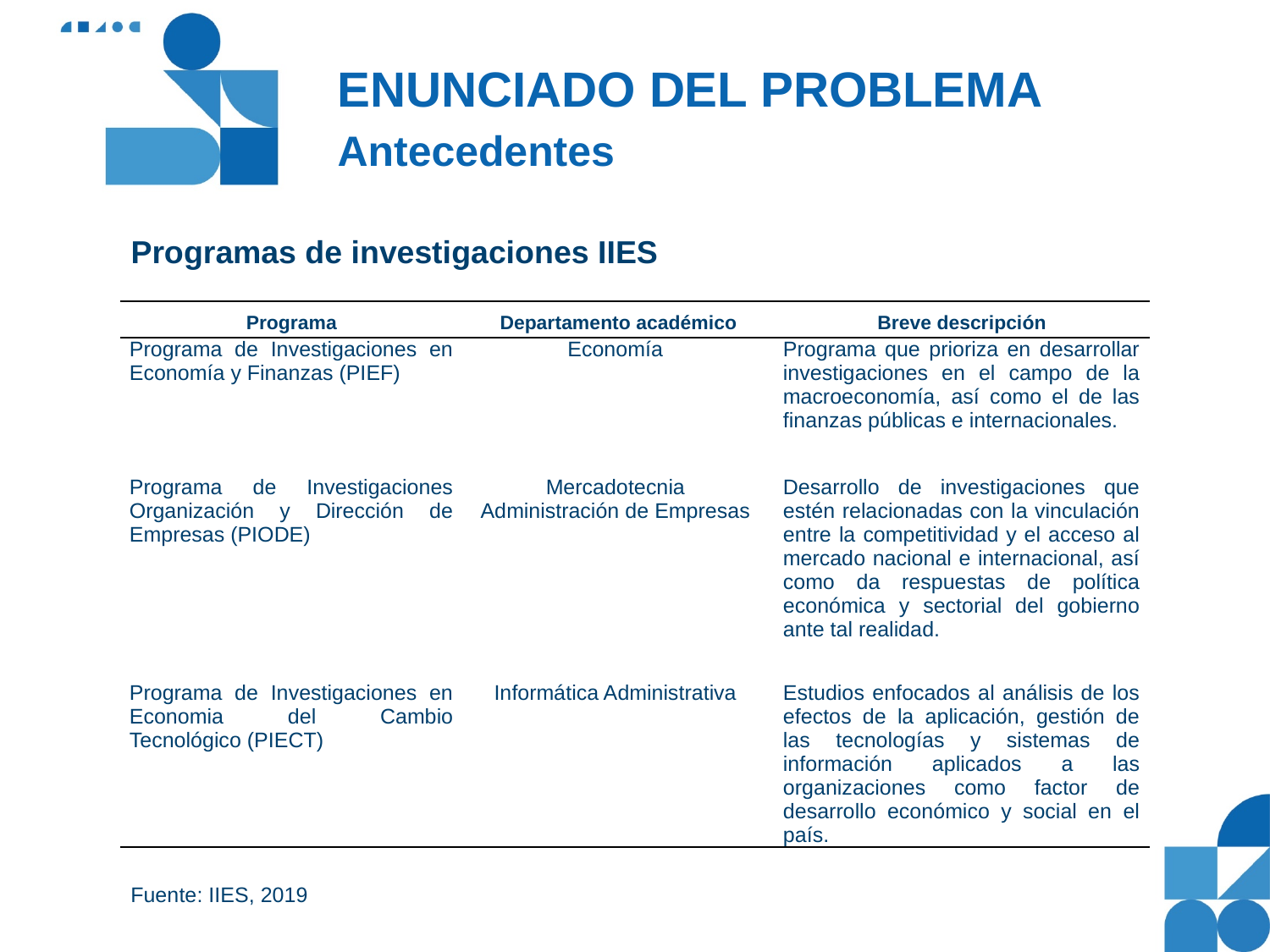

# ENUNCIADO DEL PROBLEMA Antecedentes
Programas de investigaciones IIES
| Programa | Departamento académico | Breve descripción |
| --- | --- | --- |
| Programa de Investigaciones en Economía y Finanzas (PIEF) | Economía | Programa que prioriza en desarrollar investigaciones en el campo de la macroeconomía, así como el de las finanzas públicas e internacionales. |
| Programa de Investigaciones Organización y Dirección de Empresas (PIODE) | Mercadotecnia Administración de Empresas | Desarrollo de investigaciones que estén relacionadas con la vinculación entre la competitividad y el acceso al mercado nacional e internacional, así como da respuestas de política económica y sectorial del gobierno ante tal realidad. |
| Programa de Investigaciones en Economia del Cambio Tecnológico (PIECT) | Informática Administrativa | Estudios enfocados al análisis de los efectos de la aplicación, gestión de las tecnologías y sistemas de información aplicados a las organizaciones como factor de desarrollo económico y social en el país. |
Fuente: IIES, 2019